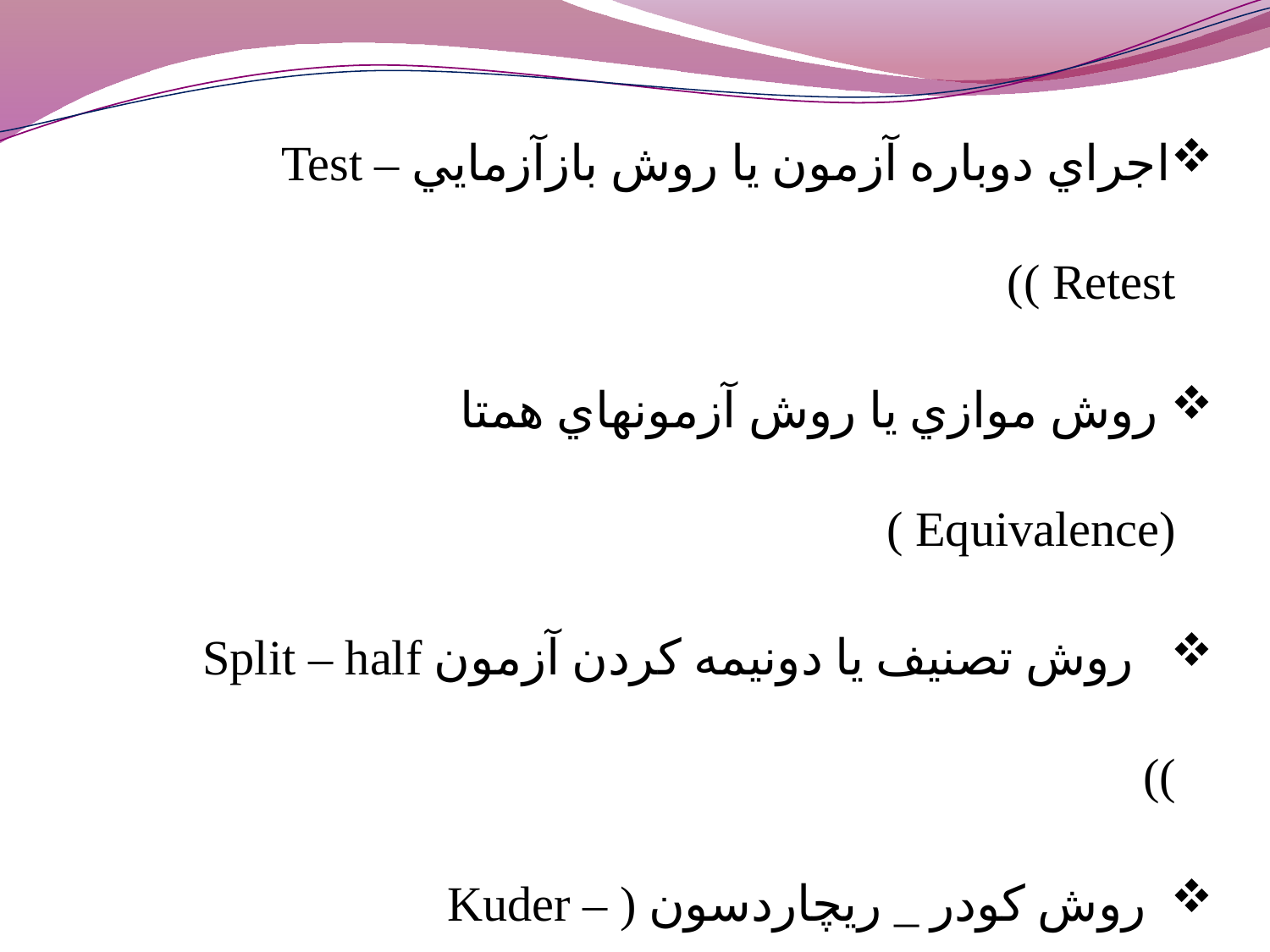

اجراي دوباره آزمون يا روش بازآزمايي Test – Retest ))
 روش موازي يا روش آزمونهاي همتا (Equivalence )
   روش تصنيف يا دونيمه کردن آزمون Split – half ))
  روش کودر _ ريچاردسون ( Kuder – Richardson)
 روش آلفاي کرونباخ ( Cronbach Alpha)